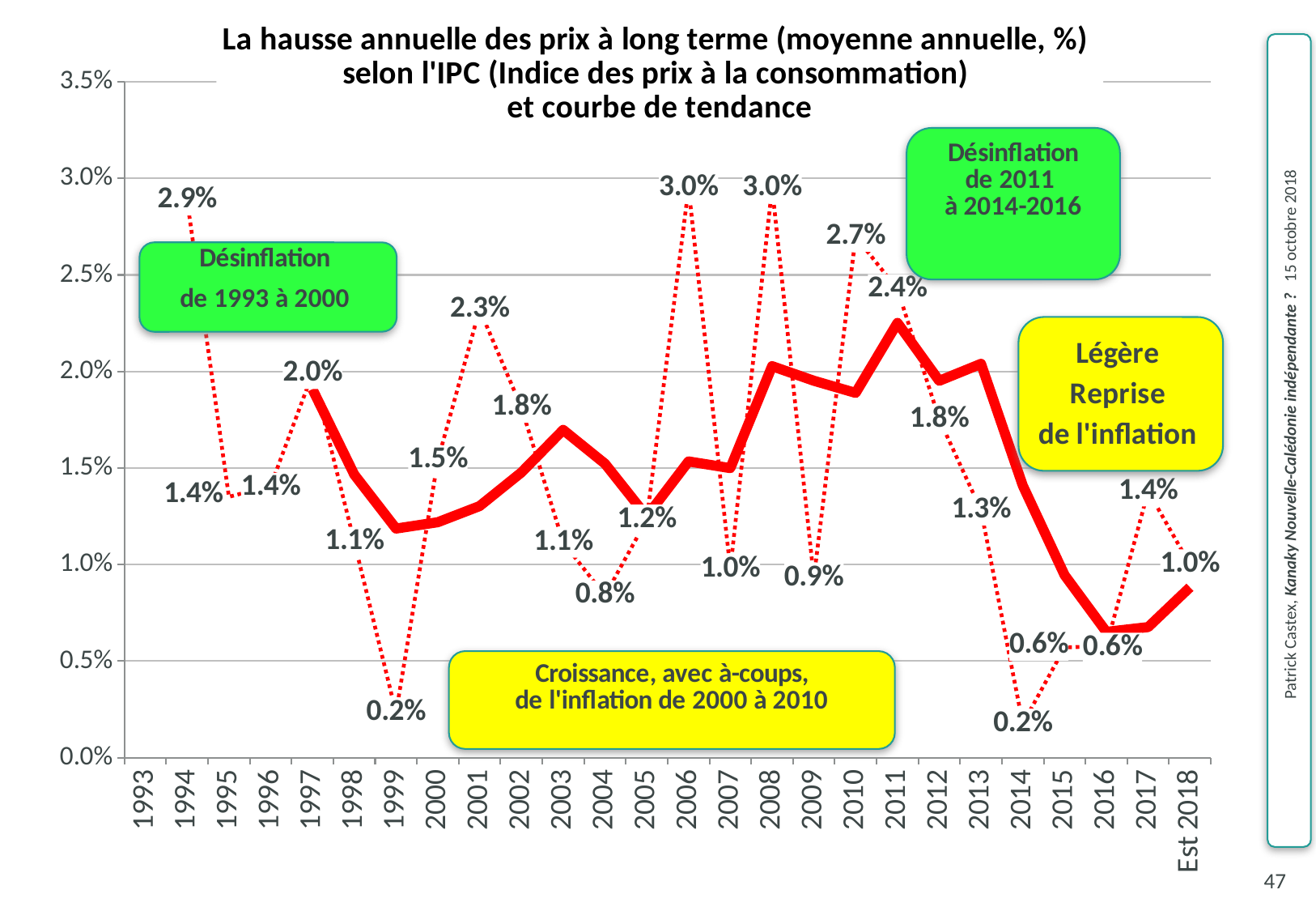

### Chart: La hausse annuelle des prix à long terme (moyenne annuelle, %)
selon l'IPC (Indice des prix à la consommation)
et courbe de tendance

| Category |  |
|---|---|
| 1993 | None |
| 1994 | 0.0288703997867212 |
| 1995 | 0.0135065103323184 |
| 1996 | 0.0140722039351038 |
| 1997 | 0.019885707082379 |
| 1998 | 0.01116524354445 |
| 1999 | 0.00232247812490427 |
| 2000 | 0.0153964979318897 |
| 2001 | 0.0232199691734891 |
| 2002 | 0.0181348670696639 |
| 2003 | 0.0111444162631618 |
| 2004 | 0.00838970811796913 |
| 2005 | 0.0123149692361324 |
| 2006 | 0.0295053891546755 |
| 2007 | 0.00975517141617232 |
| 2008 | 0.0295199978511376 |
| 2009 | 0.00929694566200534 |
| 2010 | 0.0269876694268996 |
| 2011 | 0.0242564081050469 |
| 2012 | 0.0175300632392932 |
| 2013 | 0.0128163843627231 |
| 2014 | 0.00174869642630049 |
| 2015 | 0.00570508141047998 |
| 2016 | 0.00578317435521192 |
| 2017 | 0.0137982428616252 |
| Est 2018 | 0.01 |